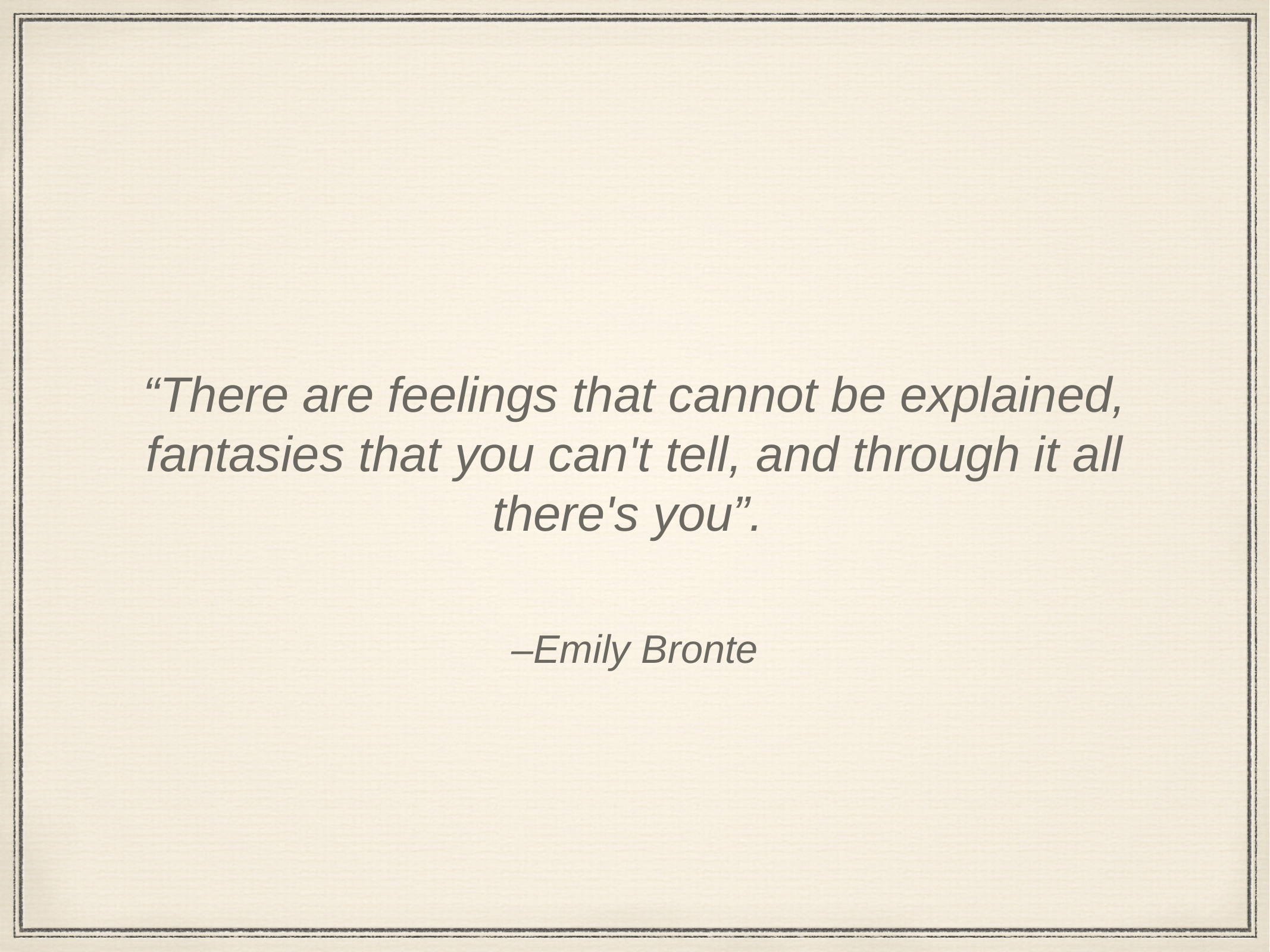

“There are feelings that cannot be explained, fantasies that you can't tell, and through it all there's you”.
–Emily Bronte